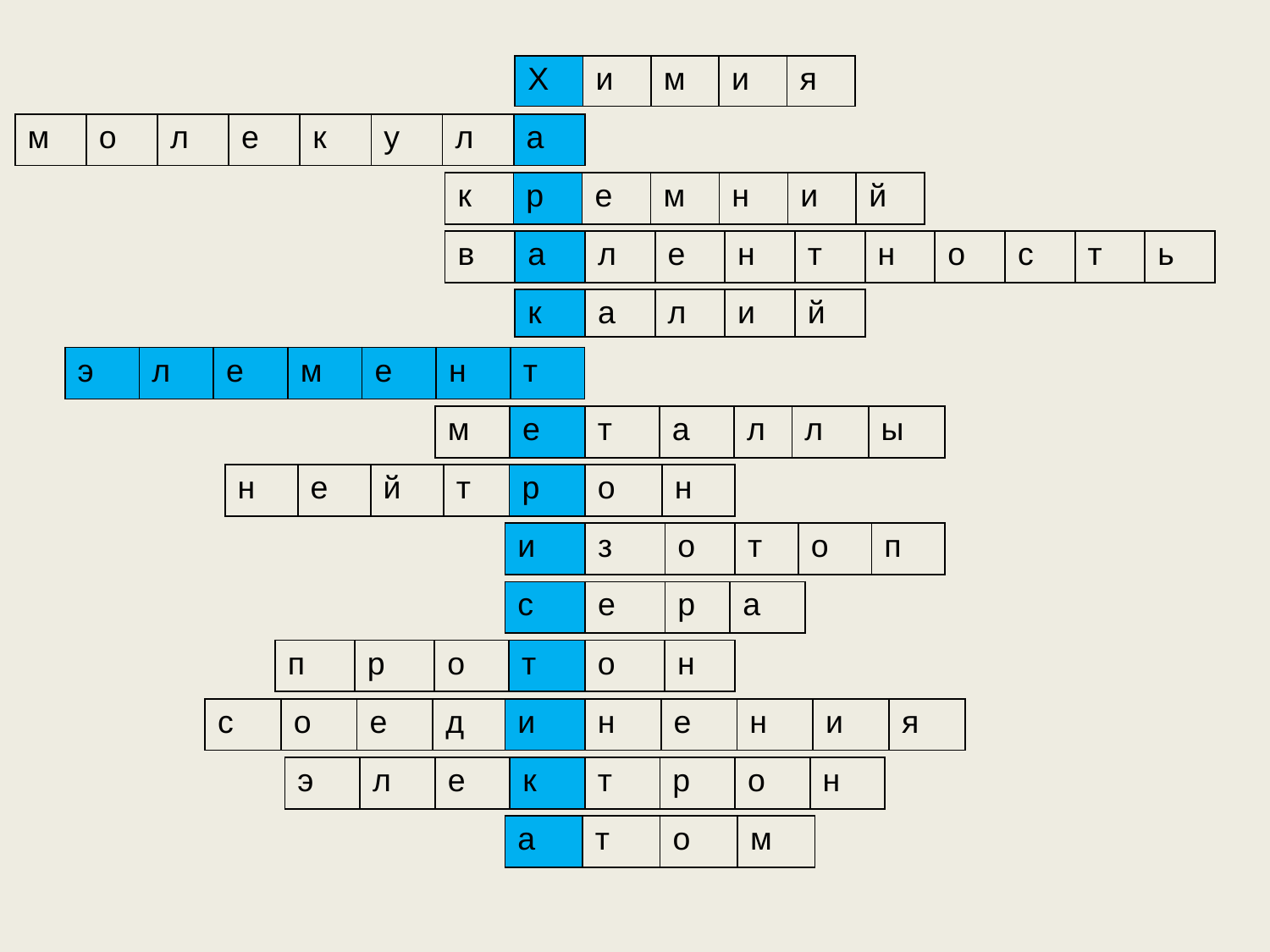

| Х | и | м | и | я |
| --- | --- | --- | --- | --- |
| м | о | л | е | к | у | л | а |
| --- | --- | --- | --- | --- | --- | --- | --- |
| к | р | е | м | н | и | й |
| --- | --- | --- | --- | --- | --- | --- |
| в | а | л | е | н | т | н | о | с | т | ь |
| --- | --- | --- | --- | --- | --- | --- | --- | --- | --- | --- |
| к | а | л | и | й |
| --- | --- | --- | --- | --- |
| э | л | е | м | е | н | т |
| --- | --- | --- | --- | --- | --- | --- |
| м | е | т | а | л | л | ы |
| --- | --- | --- | --- | --- | --- | --- |
| н | е | й | т | р | о | н |
| --- | --- | --- | --- | --- | --- | --- |
| и | з | о | т | о | п |
| --- | --- | --- | --- | --- | --- |
| с | е | р | а |
| --- | --- | --- | --- |
| п | р | о | т | о | н |
| --- | --- | --- | --- | --- | --- |
| с | о | е | д | и | н | е | н | и | я |
| --- | --- | --- | --- | --- | --- | --- | --- | --- | --- |
| э | л | е | к | т | р | о | н |
| --- | --- | --- | --- | --- | --- | --- | --- |
| а | т | о | м |
| --- | --- | --- | --- |